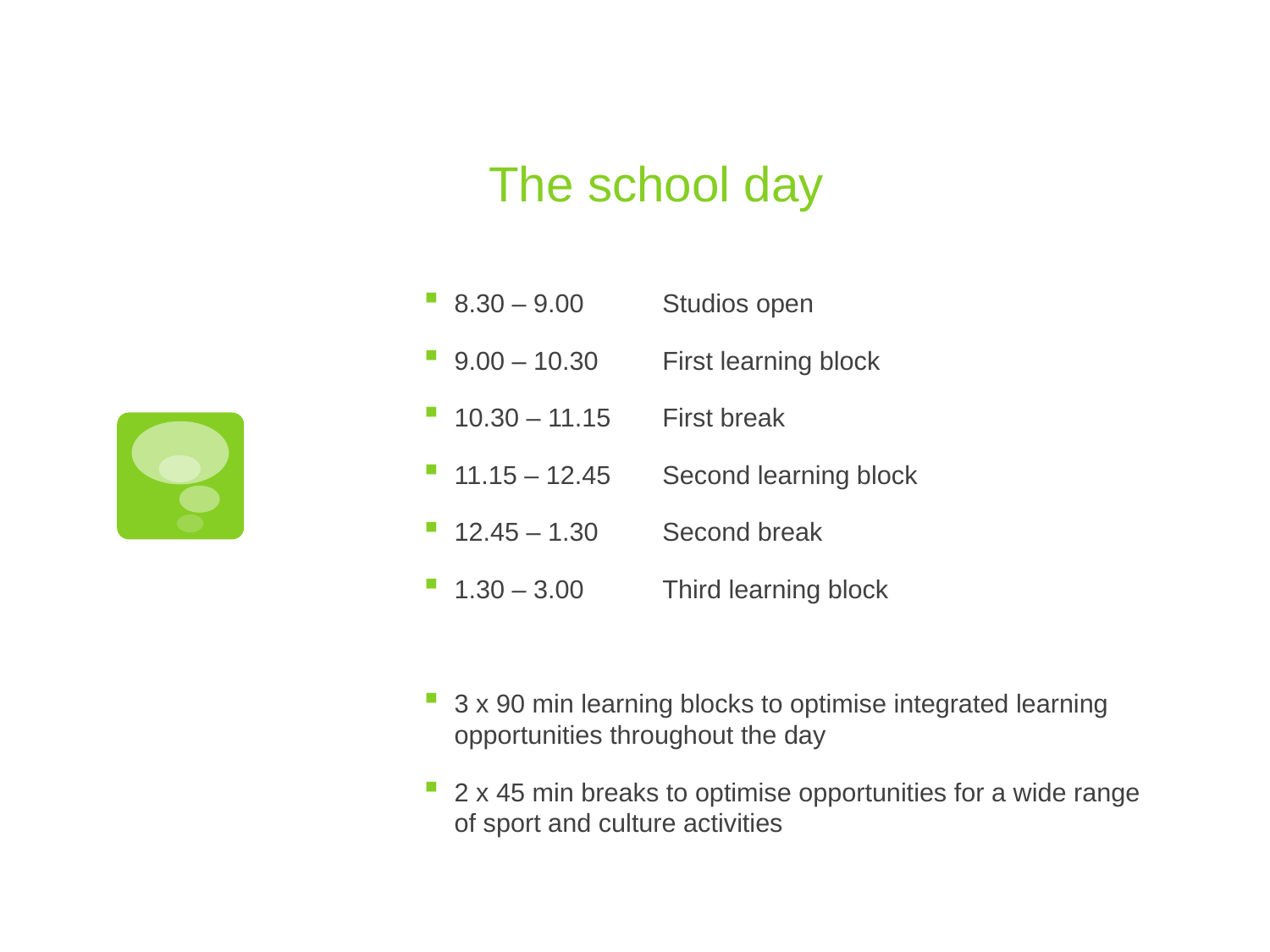

# The school day
8.30 – 9.00		Studios open
9.00 – 10.30 		First learning block
10.30 – 11.15		First break
11.15 – 12.45		Second learning block
12.45 – 1.30		Second break
1.30 – 3.00		Third learning block

3 x 90 min learning blocks to optimise integrated learning opportunities throughout the day
2 x 45 min breaks to optimise opportunities for a wide range of sport and culture activities